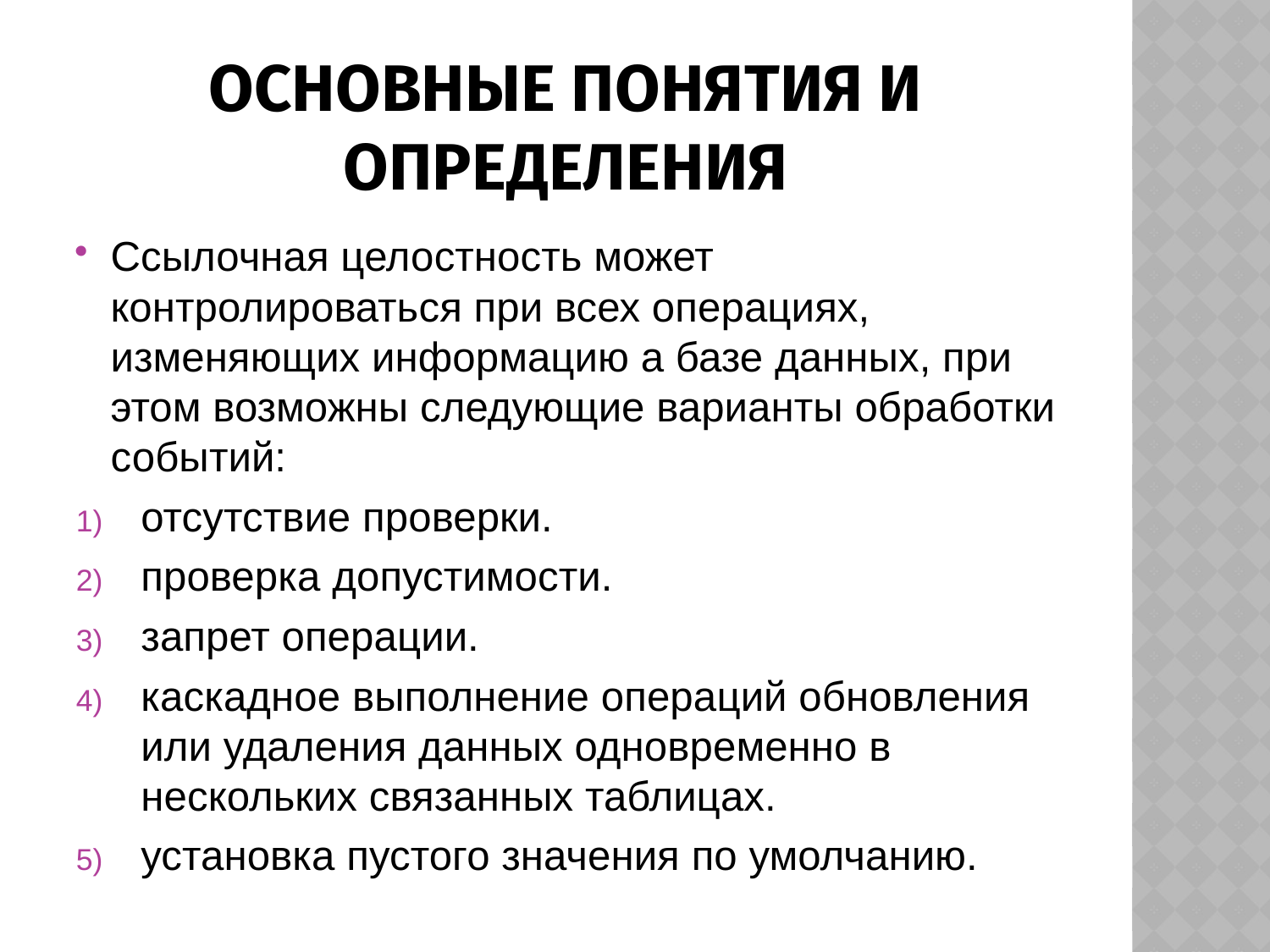

# Основные понятия и определения
Ссылочная целостность может контролироваться при всех операциях, изменяющих информацию а базе данных, при этом возможны следующие варианты обработки событий:
отсутствие проверки.
проверка допустимости.
запрет операции.
каскадное выполнение операций обновления или удаления данных одновременно в нескольких связанных таблицах.
установка пустого значения по умолчанию.